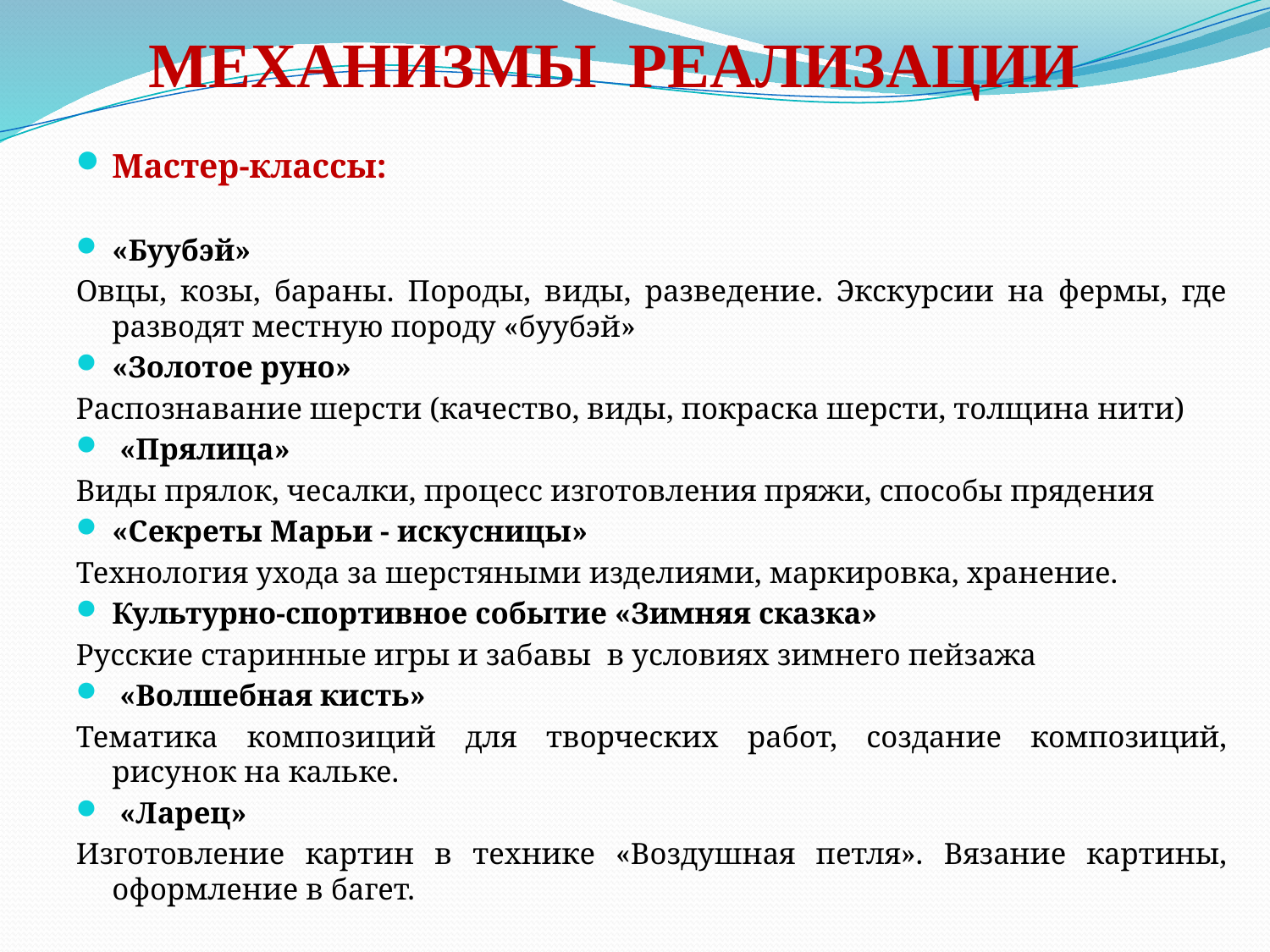

# МЕХАНИЗМЫ  РЕАЛИЗАЦИИ
Мастер-классы:

«Буубэй»
Овцы, козы, бараны. Породы, виды, разведение. Экскурсии на фермы, где разводят местную породу «буубэй»
«Золотое руно»
Распознавание шерсти (качество, виды, покраска шерсти, толщина нити)
 «Прялица»
Виды прялок, чесалки, процесс изготовления пряжи, способы прядения
«Секреты Марьи - искусницы»
Технология ухода за шерстяными изделиями, маркировка, хранение.
Культурно-спортивное событие «Зимняя сказка»
Русские старинные игры и забавы  в условиях зимнего пейзажа
 «Волшебная кисть»
Тематика композиций для творческих работ, создание композиций, рисунок на кальке.
 «Ларец»
Изготовление картин в технике «Воздушная петля». Вязание картины, оформление в багет.